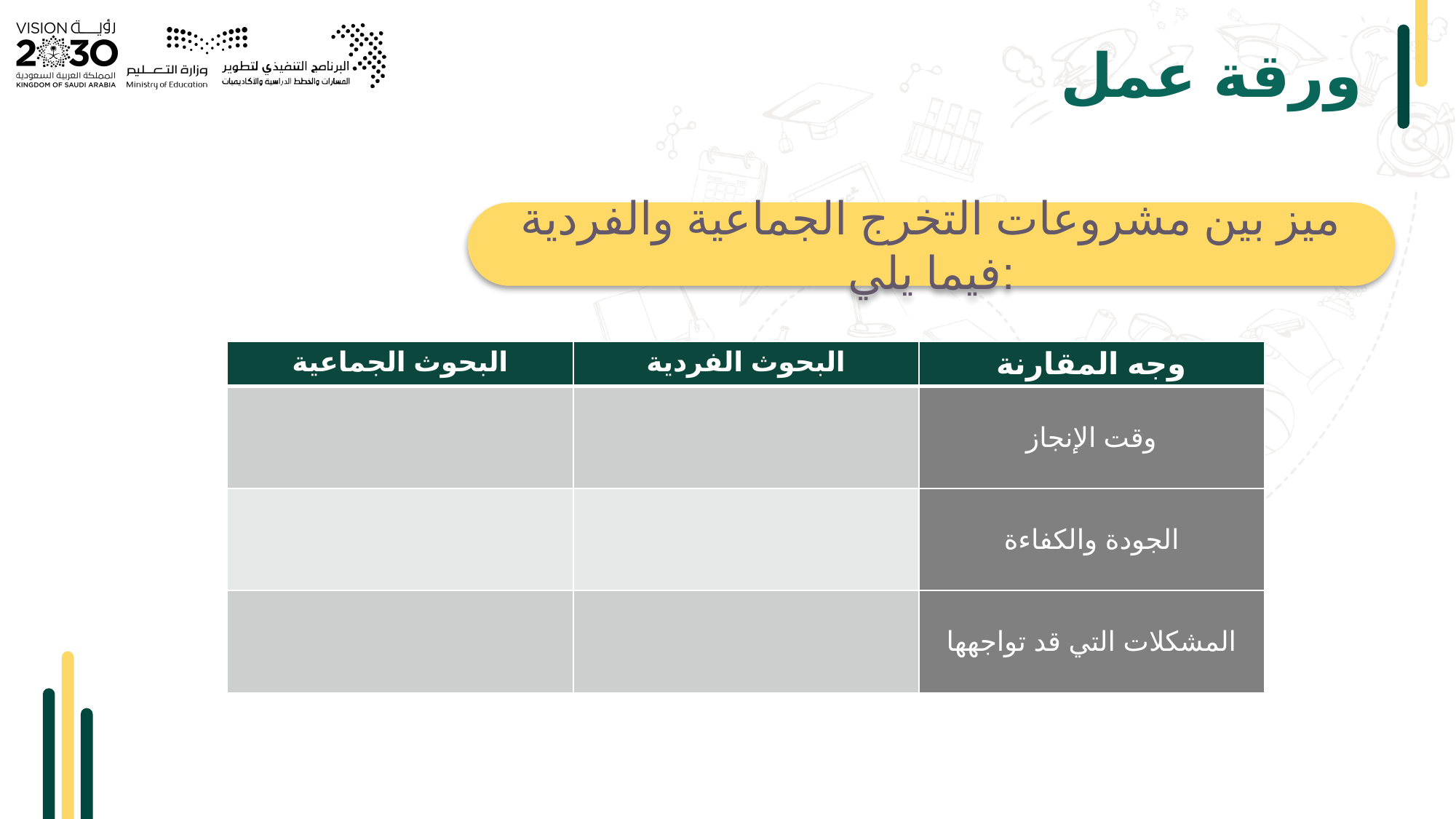

# ورقة عمل
ميز بين مشروعات التخرج الجماعية والفردية فيما يلي:
| البحوث الجماعية | البحوث الفردية | وجه المقارنة |
| --- | --- | --- |
|  |  | وقت الإنجاز |
|  |  | الجودة والكفاءة |
|  |  | المشكلات التي قد تواجهها |